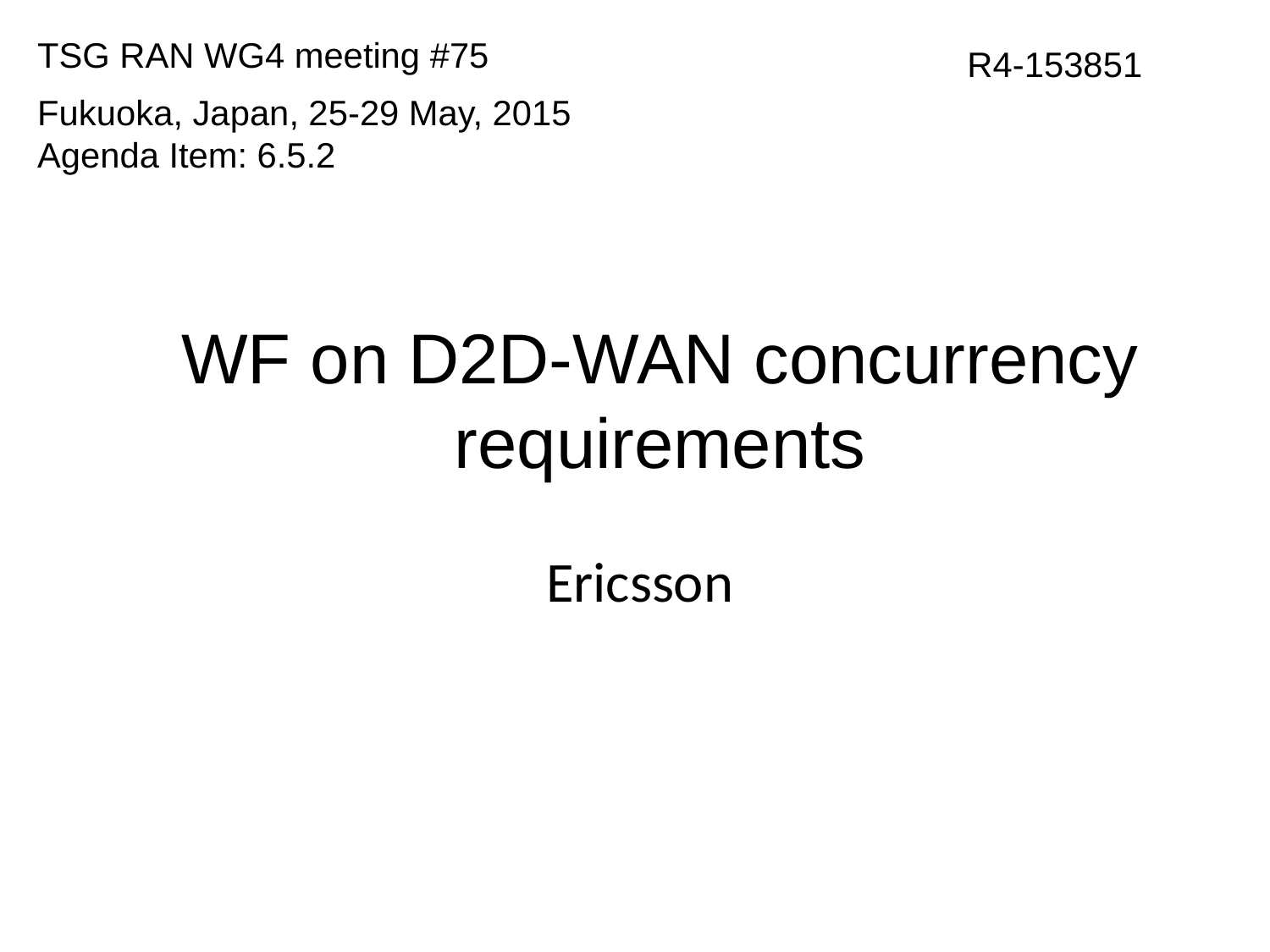

TSG RAN WG4 meeting #75
Fukuoka, Japan, 25-29 May, 2015
Agenda Item: 6.5.2
R4-153851
# WF on D2D-WAN concurrency requirements
Ericsson